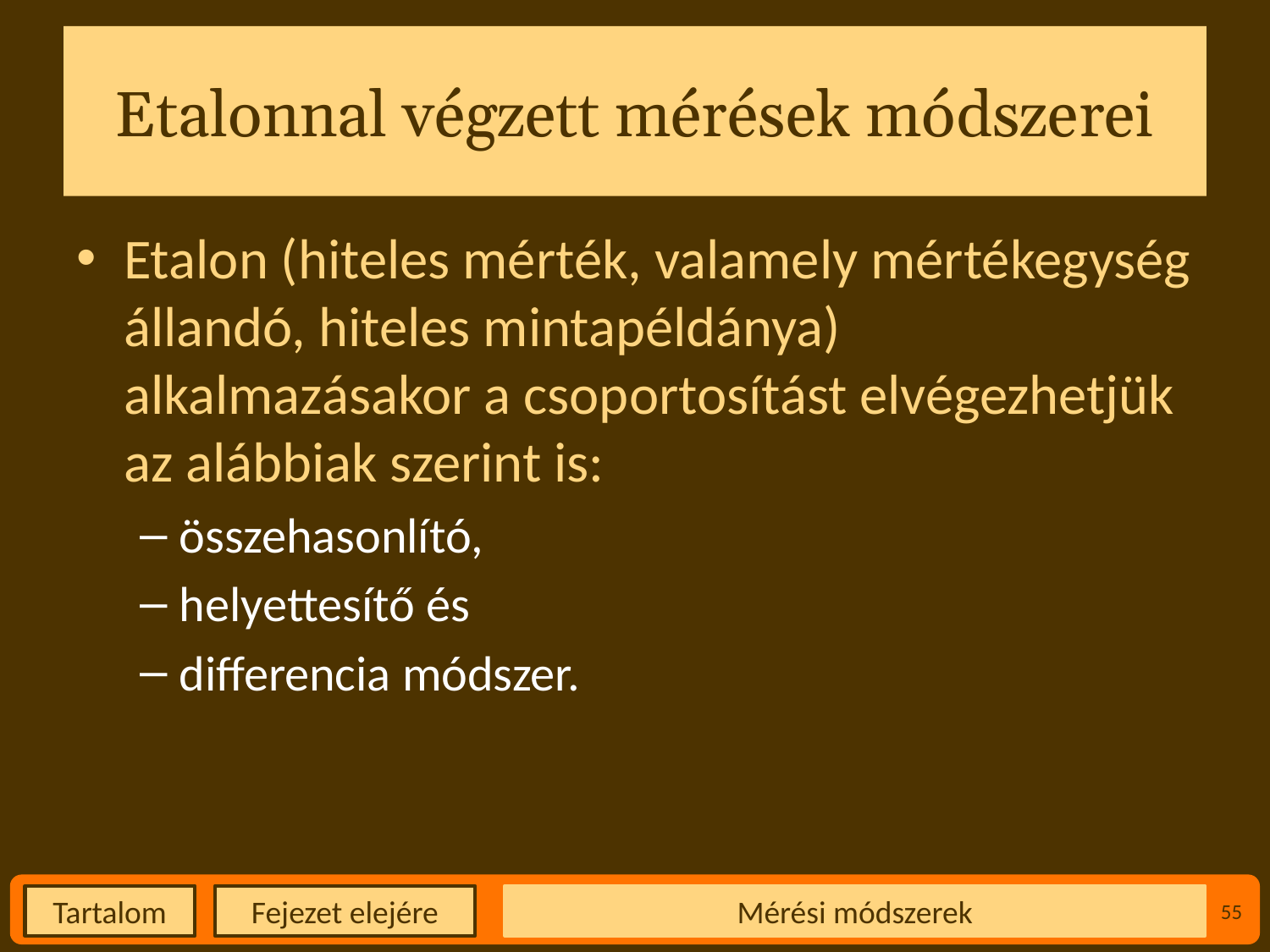

# Etalonnal végzett mérések módszerei
Etalon (hiteles mérték, valamely mértékegység állandó, hiteles mintapéldánya) alkalmazásakor a csoportosítást elvégezhetjük az alábbiak szerint is:
összehasonlító,
helyettesítő és
differencia módszer.
Mérési módszerek
55
Fejezet elejére